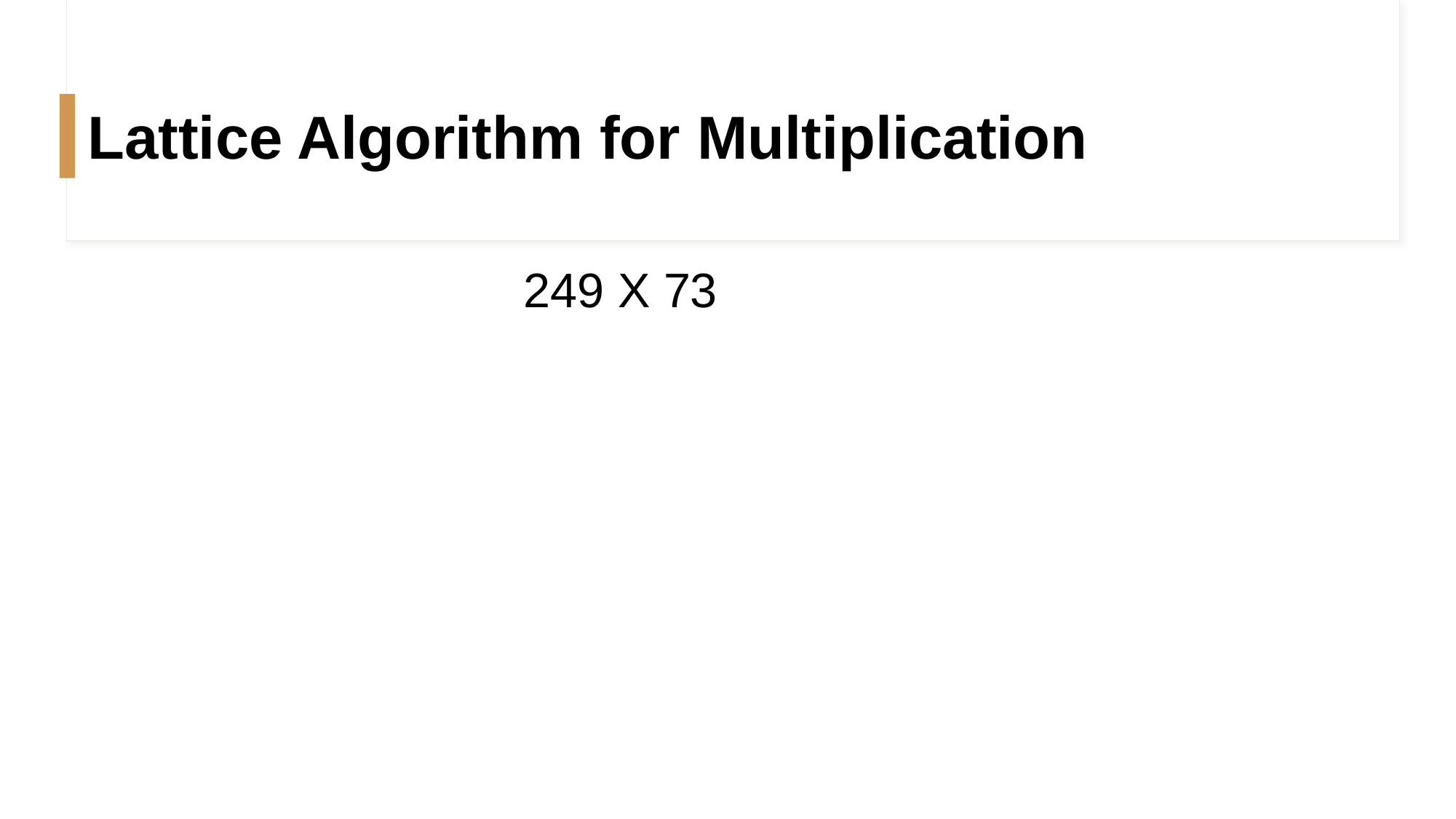

# Lattice Algorithm for Multiplication
	249 X 73